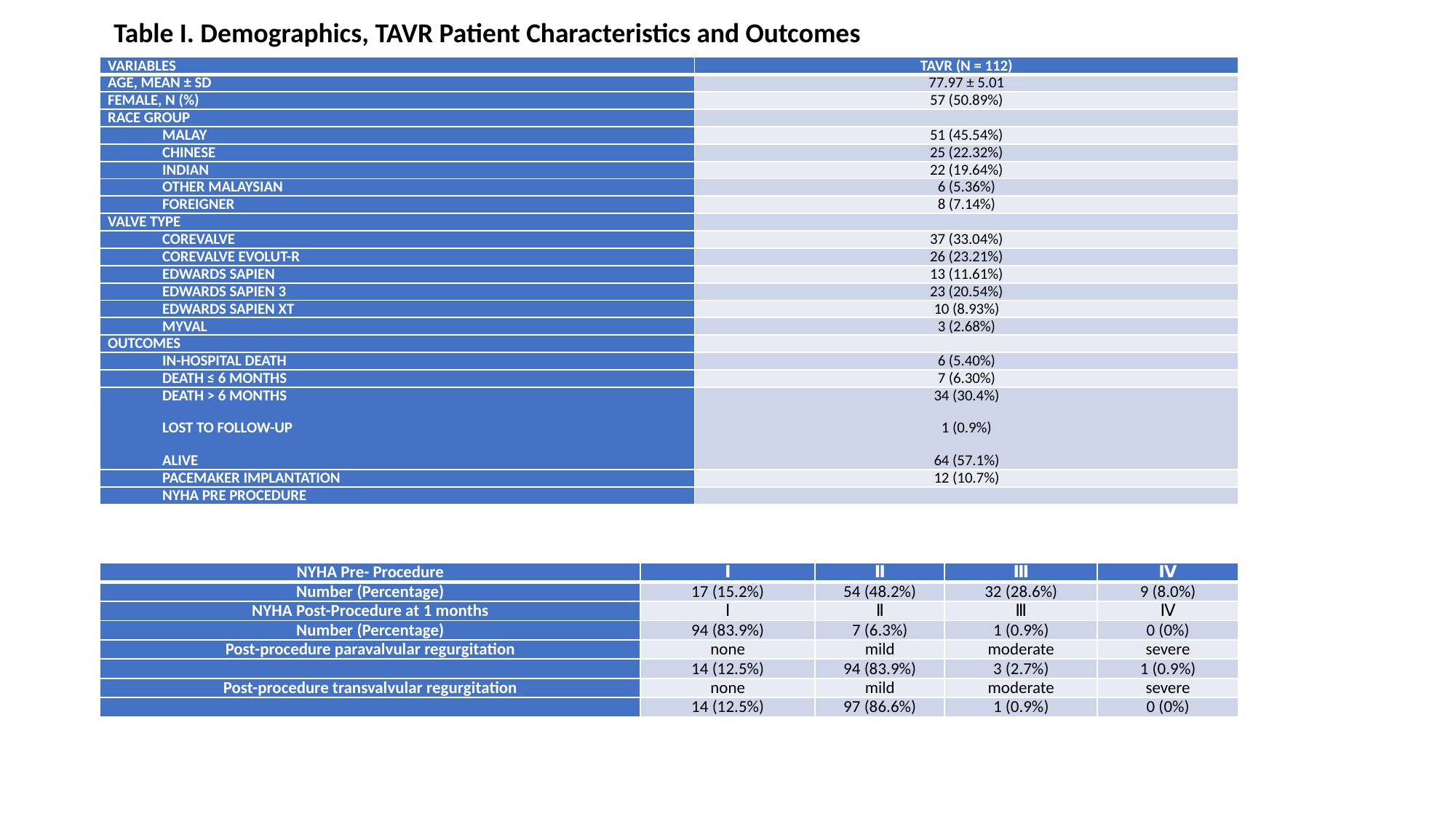

.

Table I. Demographics, TAVR Patient Characteristics and Outcomes

| Variables | TAVR (N = 112) |
| --- | --- |
| Age, Mean ± SD | 77.97 ± 5.01 |
| Female, n (%) | 57 (50.89%) |
| Race Group |  |
| Malay | 51 (45.54%) |
| Chinese | 25 (22.32%) |
| Indian | 22 (19.64%) |
| Other Malaysian | 6 (5.36%) |
| Foreigner | 8 (7.14%) |
| Valve Type |  |
| Corevalve | 37 (33.04%) |
| Corevalve Evolut-R | 26 (23.21%) |
| Edwards Sapien | 13 (11.61%) |
| Edwards Sapien 3 | 23 (20.54%) |
| Edwards Sapien Xt | 10 (8.93%) |
| Myval | 3 (2.68%) |
| Outcomes |  |
| In-Hospital DEATH | 6 (5.40%) |
| DEATH ≤ 6 MONTHS | 7 (6.30%) |
| DEATH > 6 MONTHS LOST TO FOLLOW-UP ALIVE | 34 (30.4%) 1 (0.9%) 64 (57.1%) |
| PACEMAKER IMPLANTATION | 12 (10.7%) |
| NYHA PRE PROCEDURE |  |
| NYHA Pre- Procedure | Ⅰ | Ⅱ | Ⅲ | Ⅳ |
| --- | --- | --- | --- | --- |
| Number (Percentage) | 17 (15.2%) | 54 (48.2%) | 32 (28.6%) | 9 (8.0%) |
| NYHA Post-Procedure at 1 months | Ⅰ | Ⅱ | Ⅲ | Ⅳ |
| Number (Percentage) | 94 (83.9%) | 7 (6.3%) | 1 (0.9%) | 0 (0%) |
| Post-procedure paravalvular regurgitation | none | mild | moderate | severe |
|  | 14 (12.5%) | 94 (83.9%) | 3 (2.7%) | 1 (0.9%) |
| Post-procedure transvalvular regurgitation | none | mild | moderate | severe |
|  | 14 (12.5%) | 97 (86.6%) | 1 (0.9%) | 0 (0%) |